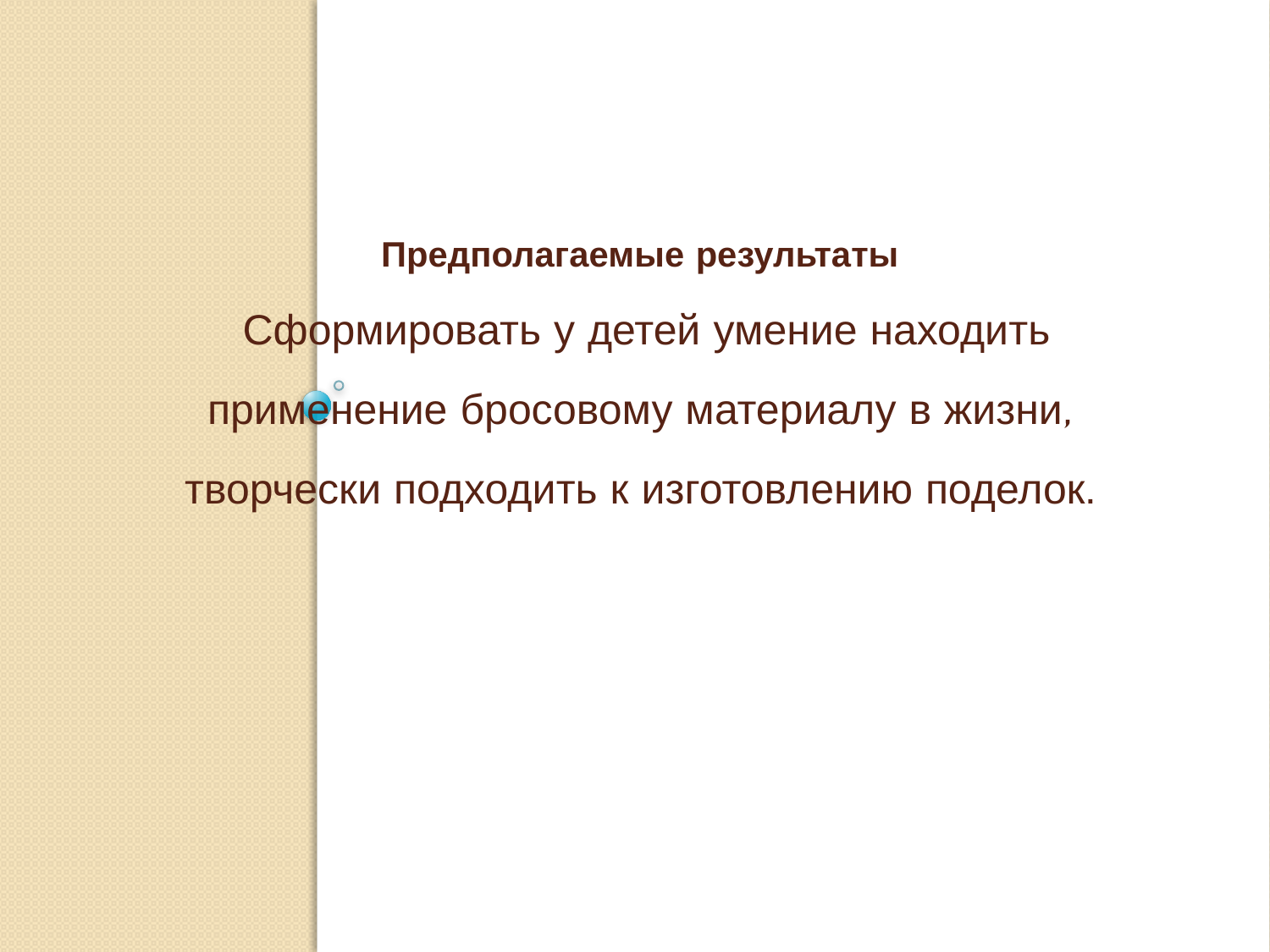

# Предполагаемые результаты  Сформировать у детей умение находить применение бросовому материалу в жизни, творчески подходить к изготовлению поделок.